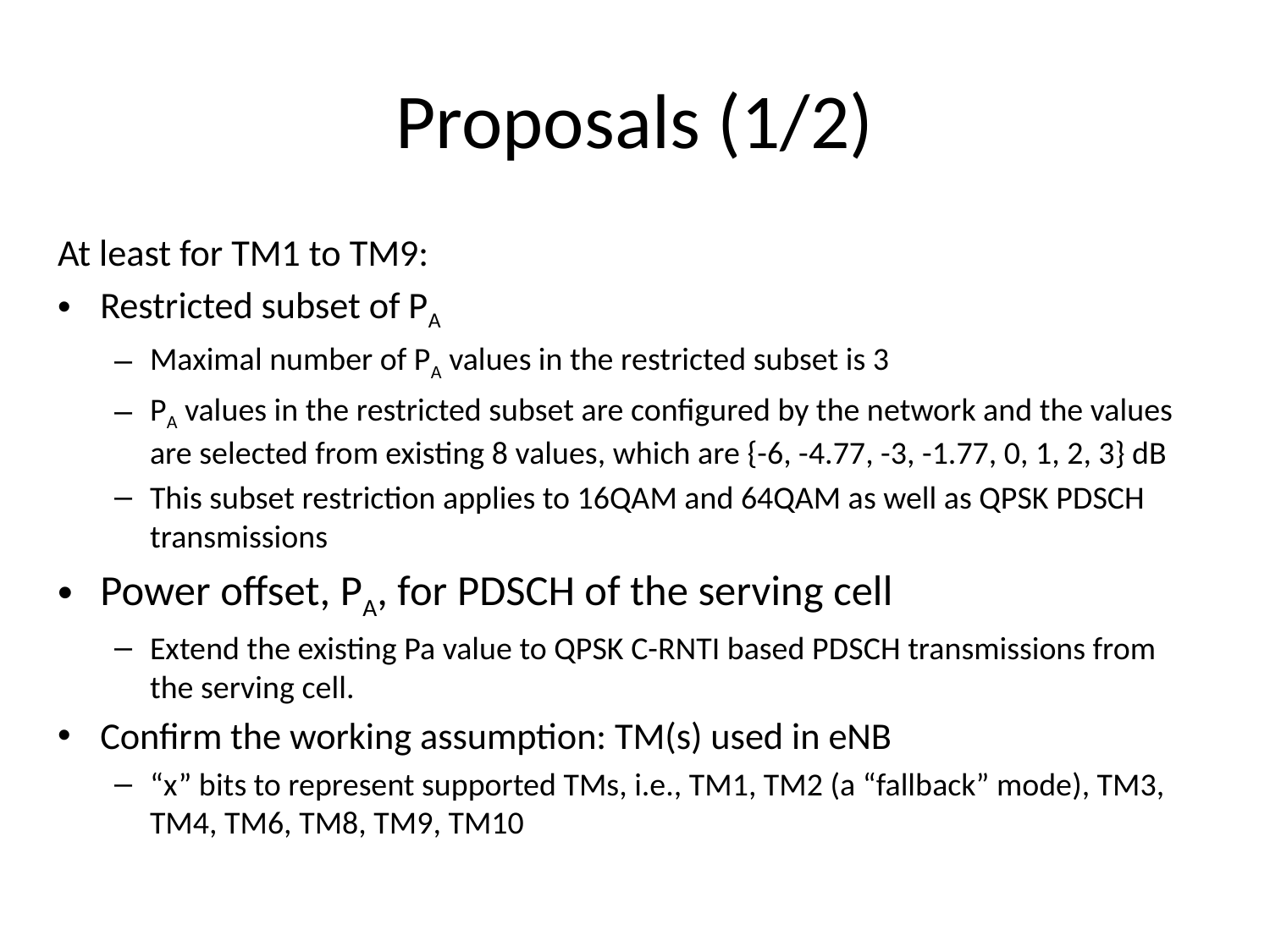

# Proposals (1/2)
At least for TM1 to TM9:
Restricted subset of PA
Maximal number of PA values in the restricted subset is 3
PA values in the restricted subset are configured by the network and the values are selected from existing 8 values, which are {-6, -4.77, -3, -1.77, 0, 1, 2, 3} dB
This subset restriction applies to 16QAM and 64QAM as well as QPSK PDSCH transmissions
Power offset, PA, for PDSCH of the serving cell
Extend the existing Pa value to QPSK C-RNTI based PDSCH transmissions from the serving cell.
Confirm the working assumption: TM(s) used in eNB
“x” bits to represent supported TMs, i.e., TM1, TM2 (a “fallback” mode), TM3, TM4, TM6, TM8, TM9, TM10